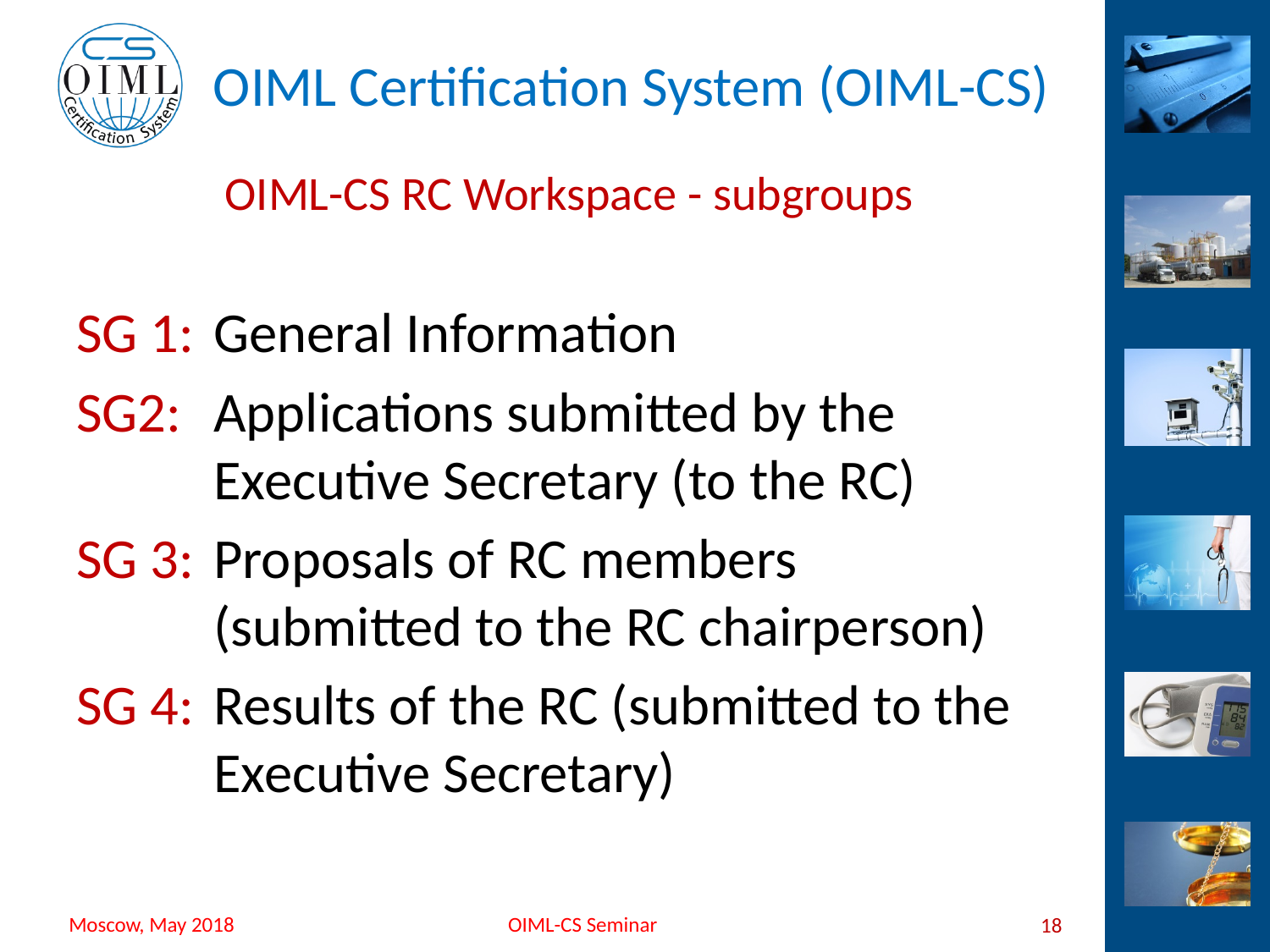

# OIML-CS RC Workspace - subgroups
SG 1:	General Information
SG2:	Applications submitted by the Executive Secretary (to the RC)
SG 3:	Proposals of RC members (submitted to the RC chairperson)
SG 4:	Results of the RC (submitted to the Executive Secretary)
18